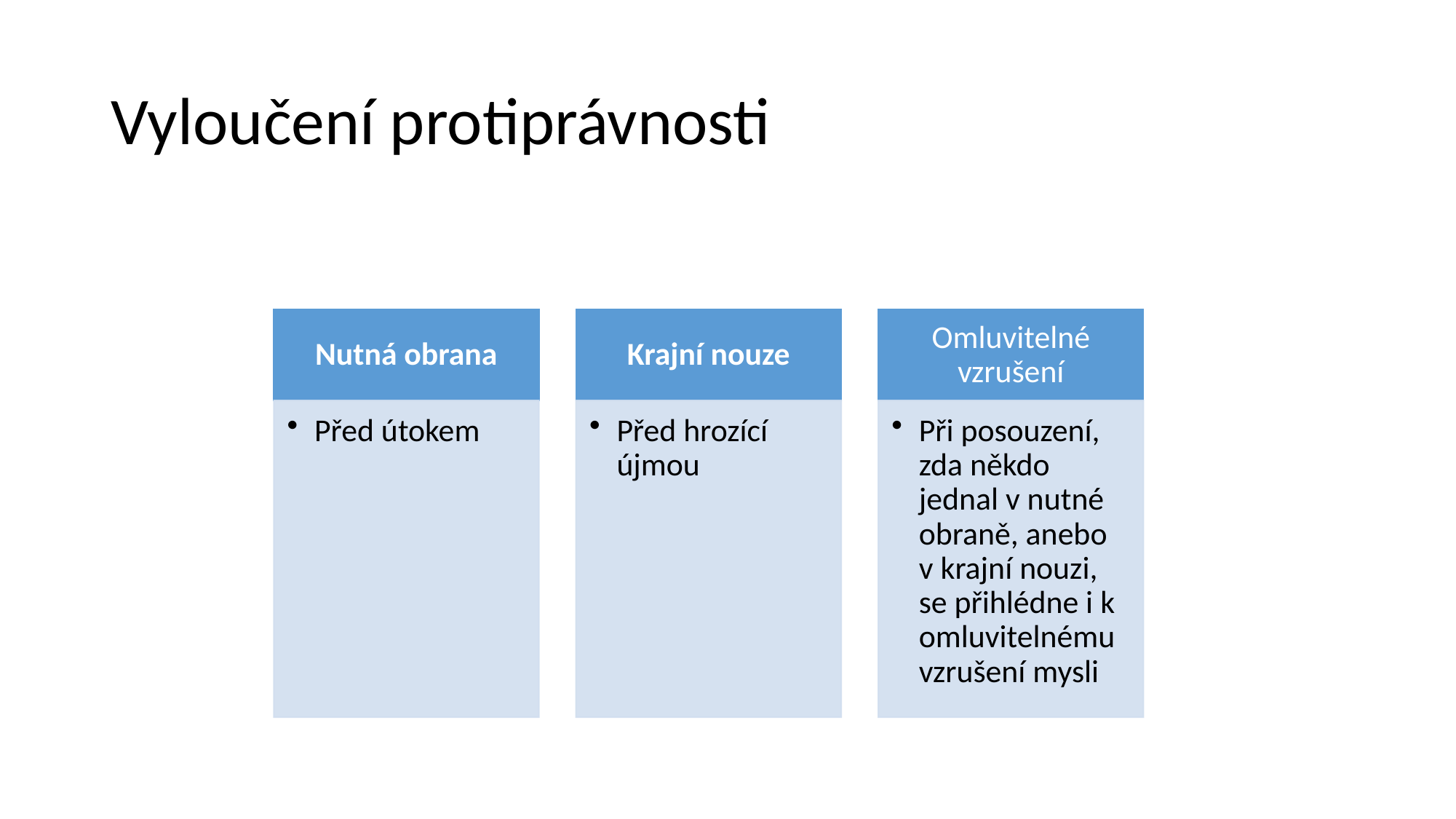

# Vyloučení protiprávnosti
Nutná obrana
Před útokem
Krajní nouze
Před hrozící újmou
Omluvitelné vzrušení
Při posouzení, zda někdo jednal v nutné obraně, anebo v krajní nouzi, se přihlédne i k omluvitelnému vzrušení mysli